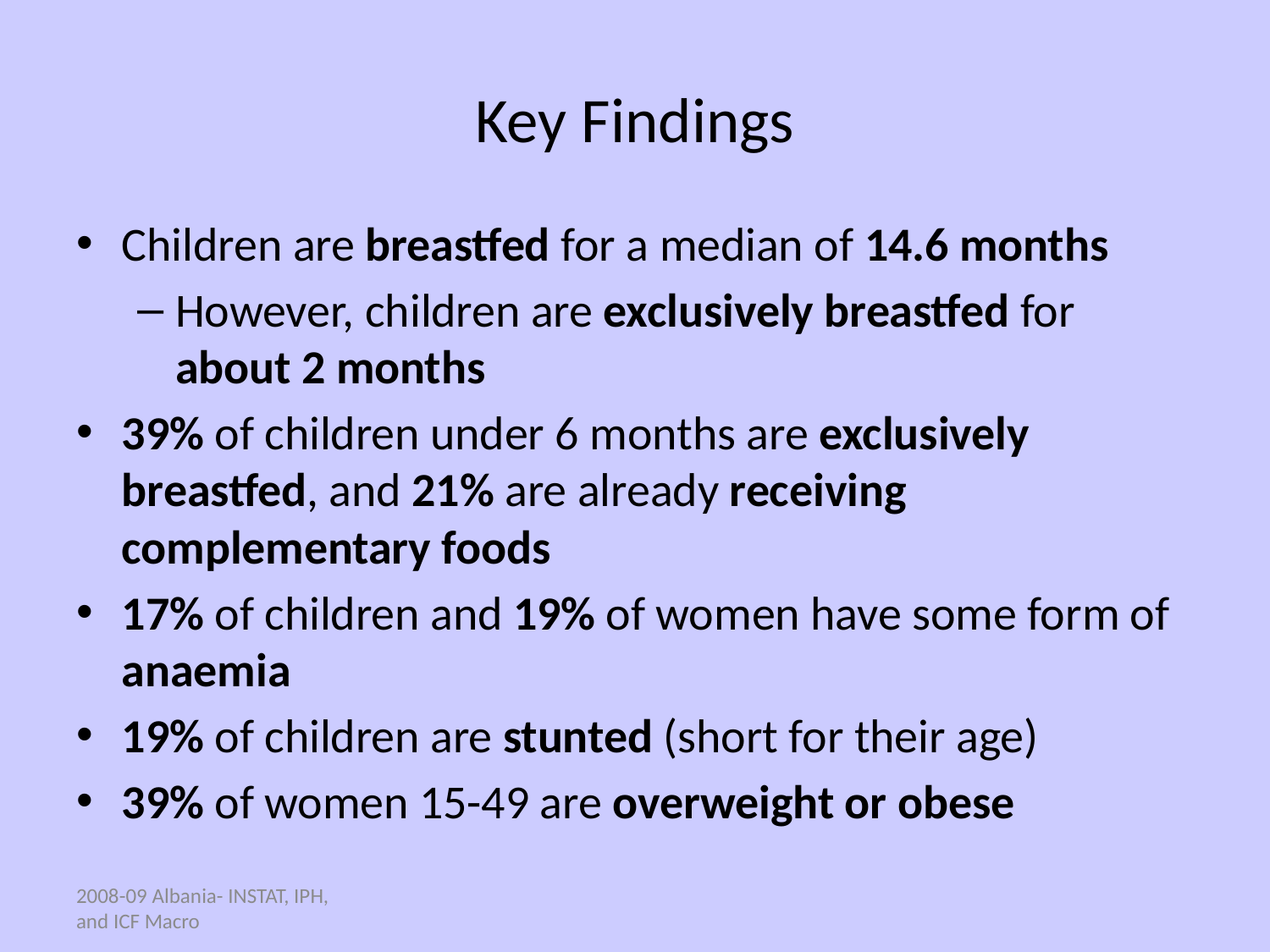

# Key Findings
Children are breastfed for a median of 14.6 months
However, children are exclusively breastfed for about 2 months
39% of children under 6 months are exclusively breastfed, and 21% are already receiving complementary foods
17% of children and 19% of women have some form of anaemia
19% of children are stunted (short for their age)
39% of women 15-49 are overweight or obese
2008-09 Albania- INSTAT, IPH, and ICF Macro